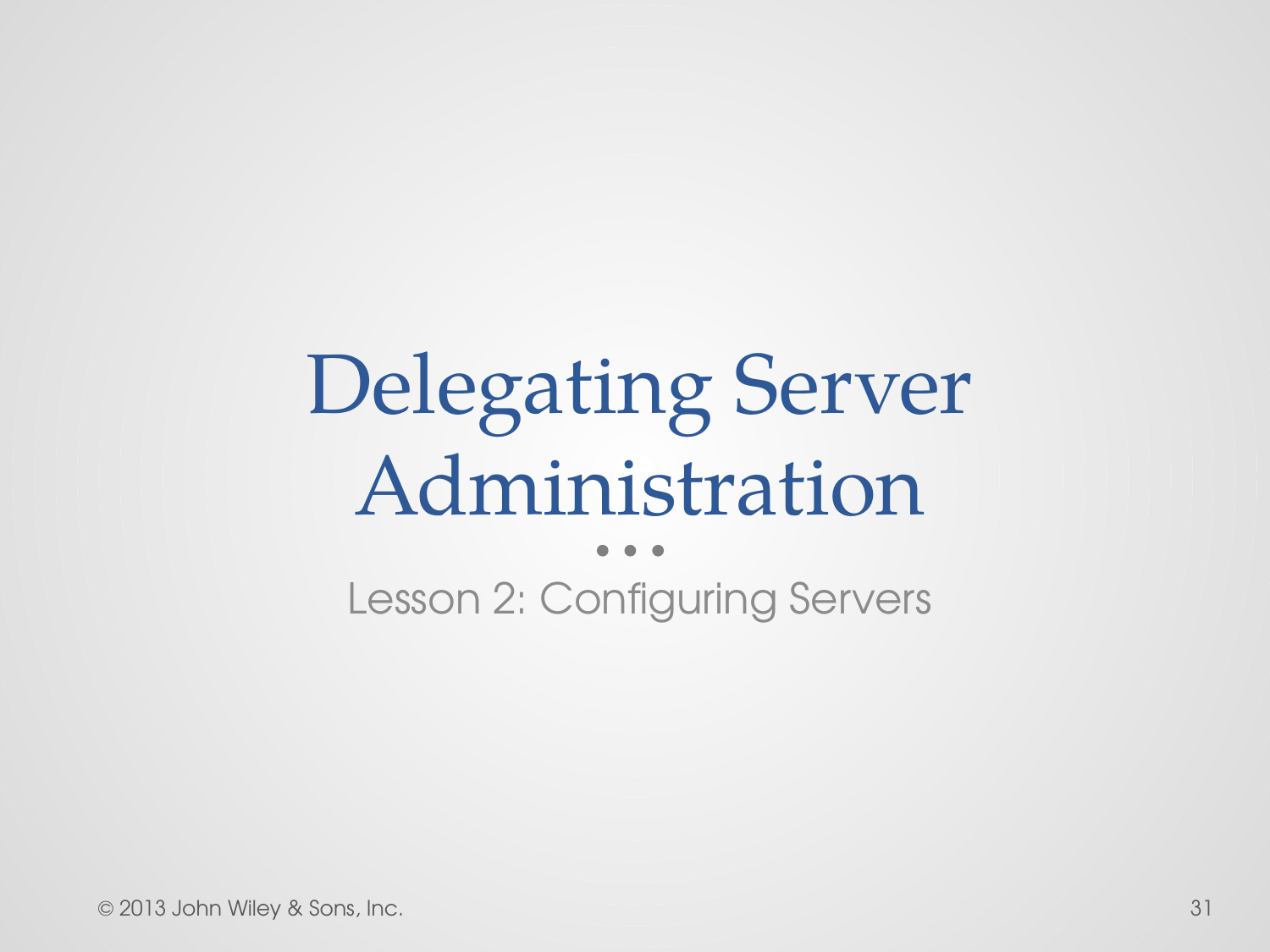

# Delegating Server Administration
Lesson 2: Configuring Servers
© 2013 John Wiley & Sons, Inc.
31